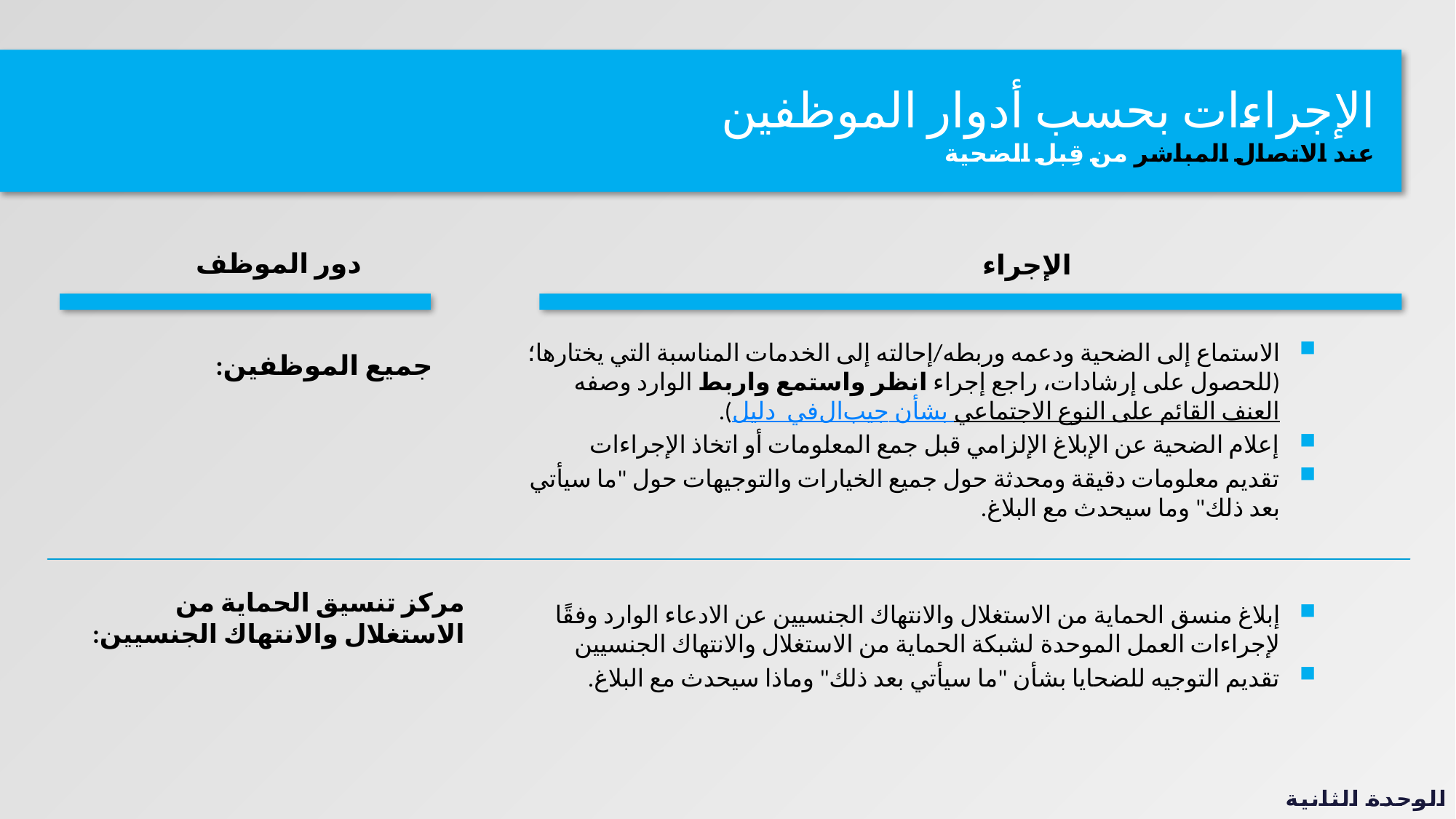

# الإجراءات بحسب أدوار الموظفين عند الاتصال المباشر من قِبل الضحية
دور الموظف
الإجراء

الاستماع إلى الضحية ودعمه وربطه/إحالته إلى الخدمات المناسبة التي يختارها؛ (للحصول على إرشادات، راجع إجراء انظر واستمع واربط الوارد وصفه في دليل الجيب بشأن العنف القائم على النوع الاجتماعي).
إعلام الضحية عن الإبلاغ الإلزامي قبل جمع المعلومات أو اتخاذ الإجراءات
تقديم معلومات دقيقة ومحدثة حول جميع الخيارات والتوجيهات حول "ما سيأتي بعد ذلك" وما سيحدث مع البلاغ.
جميع الموظفين:
مركز تنسيق الحماية من الاستغلال والانتهاك الجنسيين:
إبلاغ منسق الحماية من الاستغلال والانتهاك الجنسيين عن الادعاء الوارد وفقًا لإجراءات العمل الموحدة لشبكة الحماية من الاستغلال والانتهاك الجنسيين
تقديم التوجيه للضحايا بشأن "ما سيأتي بعد ذلك" وماذا سيحدث مع البلاغ.
الوحدة الثانية